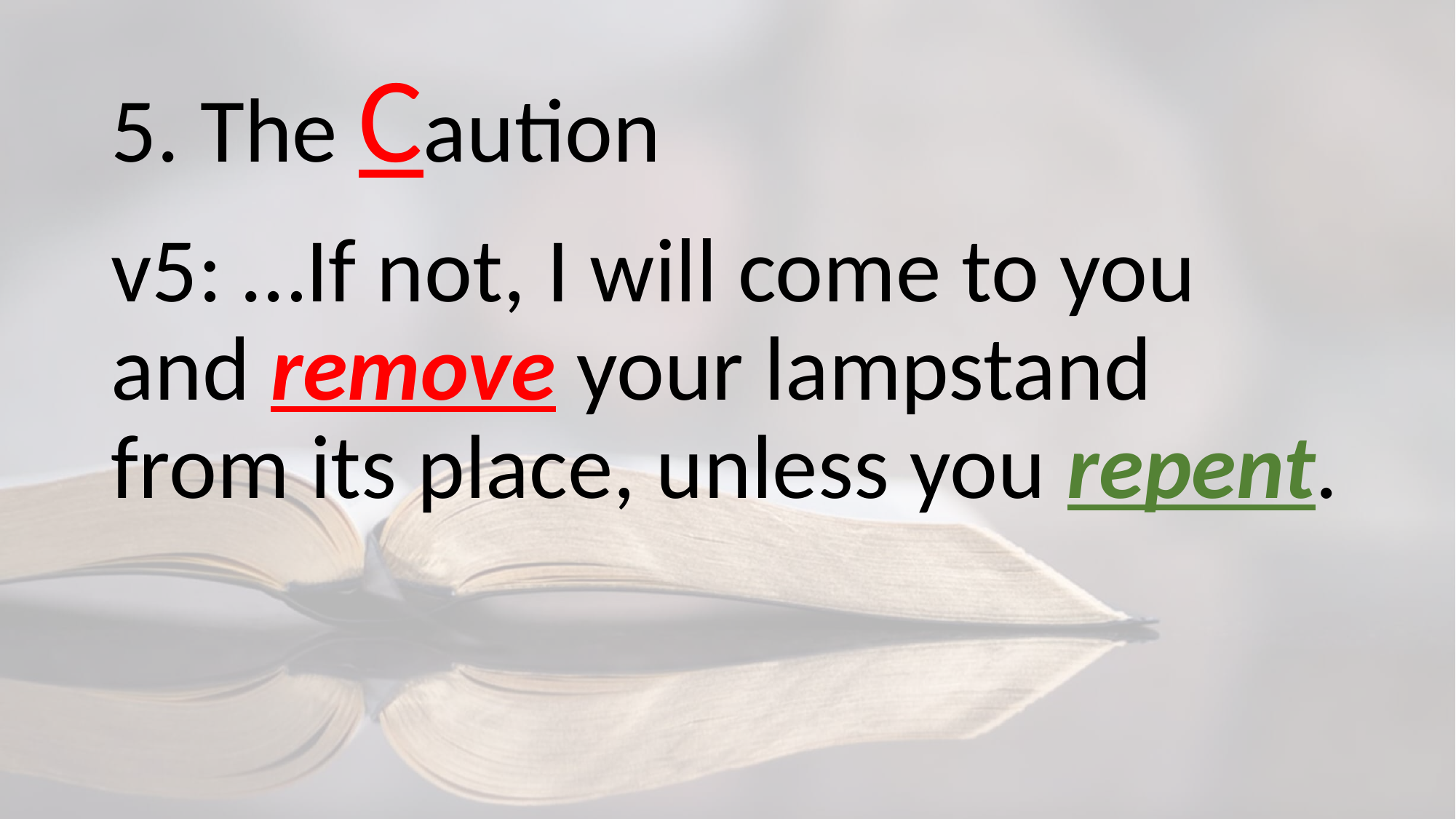

# 5. The Caution
v5: …If not, I will come to you and remove your lampstand from its place, unless you repent.